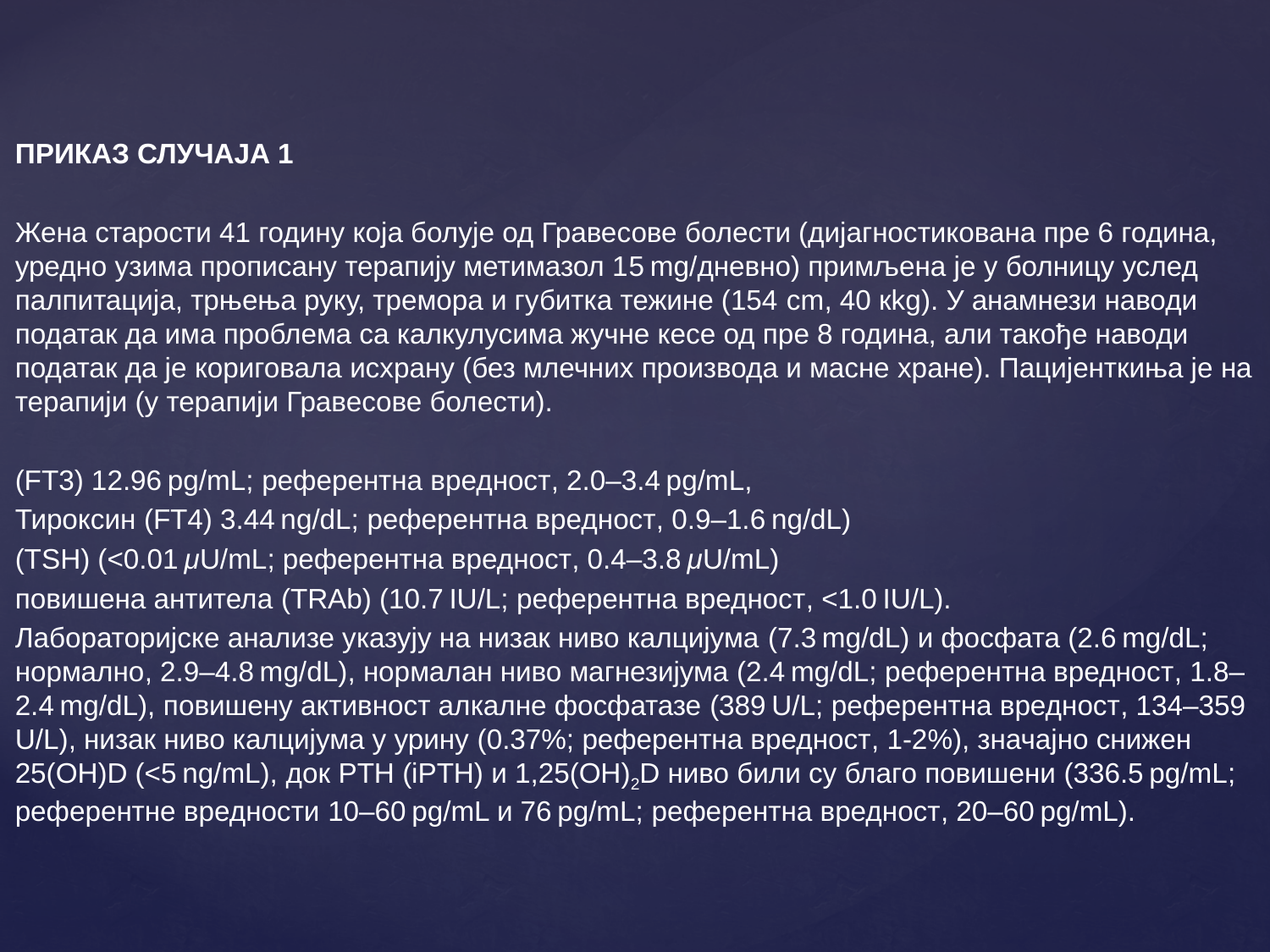

ПРИКАЗ СЛУЧАЈА 1

Жена старости 41 годину која болује од Гравесове болести (дијагностикована пре 6 година, уредно узима прописану терапију метимазол 15 mg/дневно) примљена је у болницу услед палпитација, трњења руку, тремора и губитка тежине (154 cm, 40 кkg). У анамнези наводи податак да има проблема са калкулусима жучне кесе од пре 8 година, али такође наводи податак да је кориговала исхрану (без млечних производа и масне хране). Пацијенткиња је на терапији (у терапији Гравесове болести).

(FT3) 12.96 pg/mL; референтна вредност, 2.0–3.4 pg/mL,
Тироксин (FT4) 3.44 ng/dL; референтна вредност, 0.9–1.6 ng/dL)
(TSH) (<0.01 μU/mL; референтна вредност, 0.4–3.8 μU/mL)
повишена антитела (TRAb) (10.7 IU/L; референтна вредност, <1.0 IU/L).
Лабораторијске анализе указују на низак ниво калцијума (7.3 mg/dL) и фосфата (2.6 mg/dL; нормално, 2.9–4.8 mg/dL), нормалан ниво магнезијума (2.4 mg/dL; референтна вредност, 1.8–2.4 mg/dL), повишену активност алкалне фосфатазе (389 U/L; референтна вредност, 134–359 U/L), низак ниво калцијума у урину (0.37%; референтна вредност, 1-2%), значајно снижен 25(OH)D (<5 ng/mL), док PTH (iPTH) и 1,25(OH)2D ниво били су благо повишени (336.5 pg/mL; референтне вредности 10–60 pg/mL и 76 pg/mL; референтна вредност, 20–60 pg/mL).